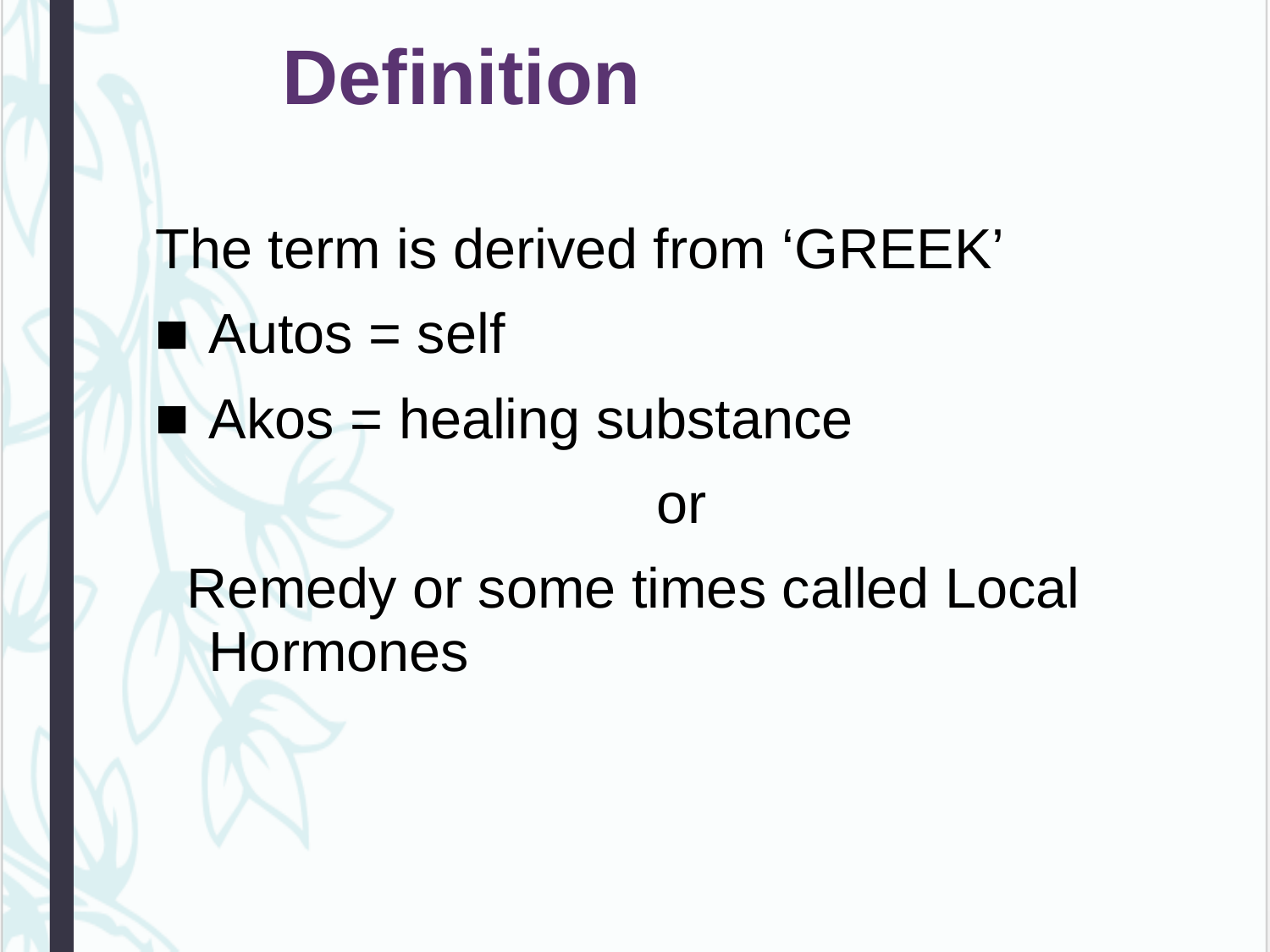

# Definition
The term is derived from ‘GREEK’
Autos = self
Akos = healing substance
                                or
  Remedy or some times called Local Hormones